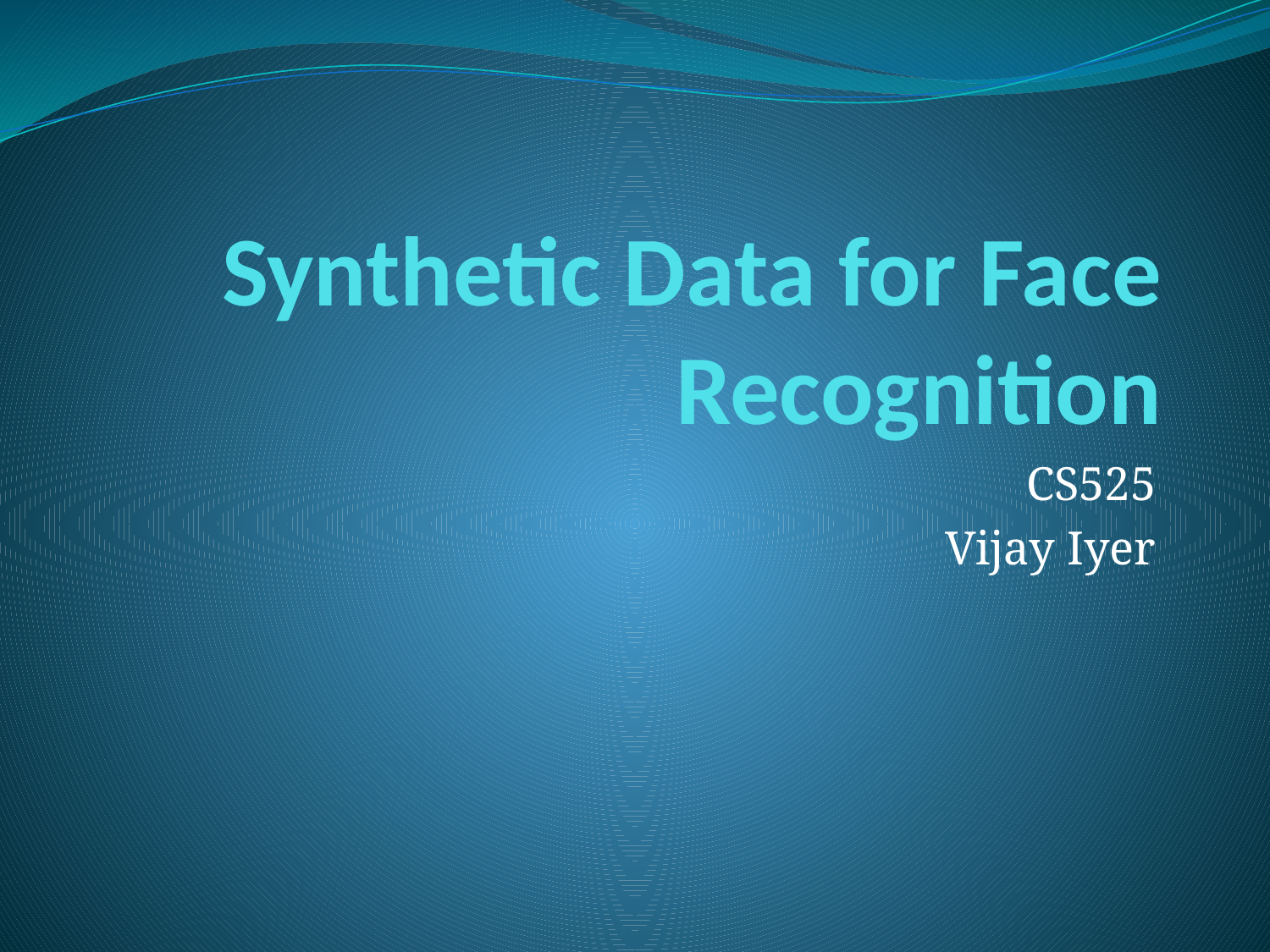

# Synthetic Data for Face Recognition
CS525
Vijay Iyer